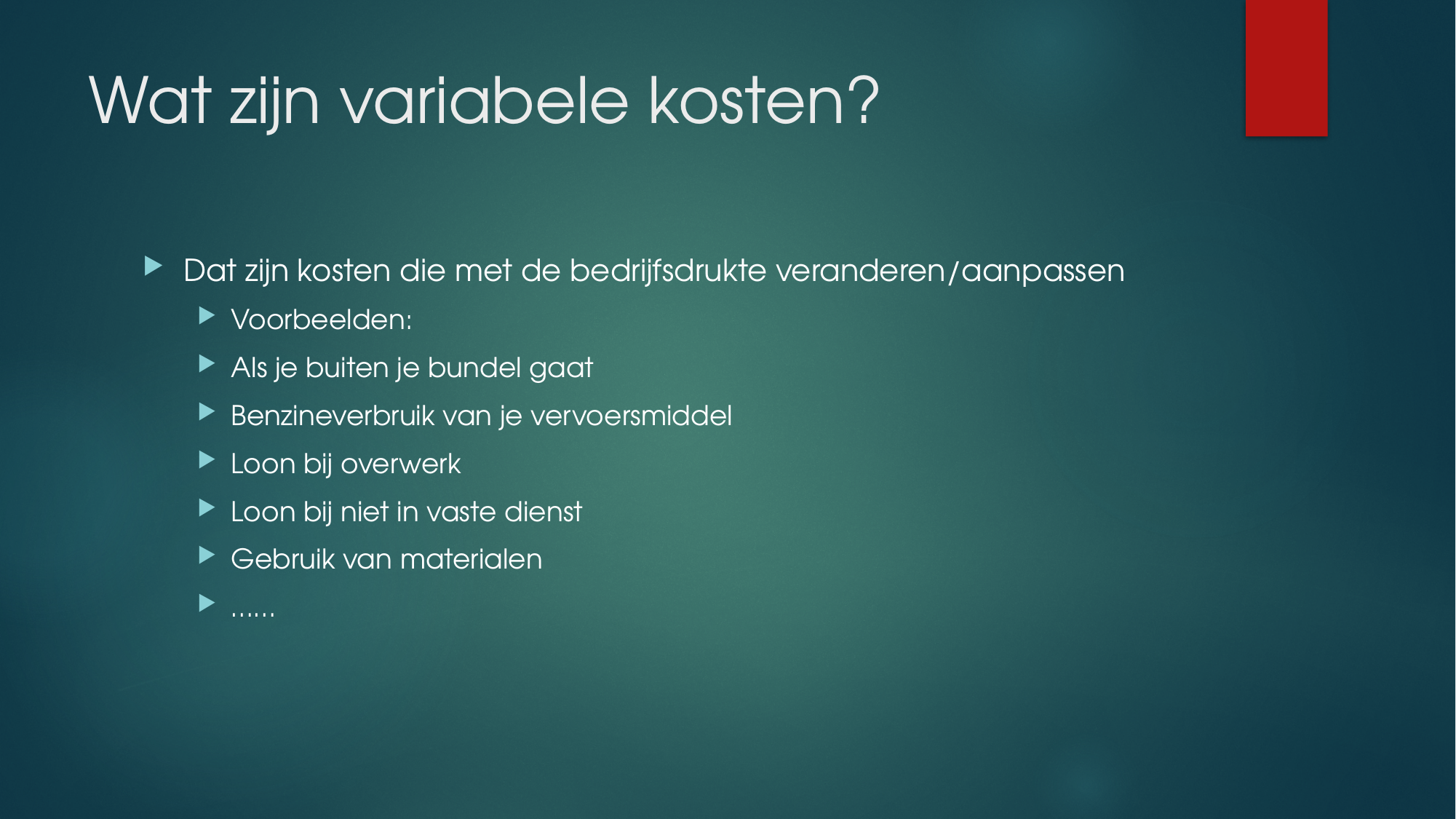

# Wat zijn variabele kosten?
Dat zijn kosten die met de bedrijfsdrukte veranderen/aanpassen
Voorbeelden:
Als je buiten je bundel gaat
Benzineverbruik van je vervoersmiddel
Loon bij overwerk
Loon bij niet in vaste dienst
Gebruik van materialen
……